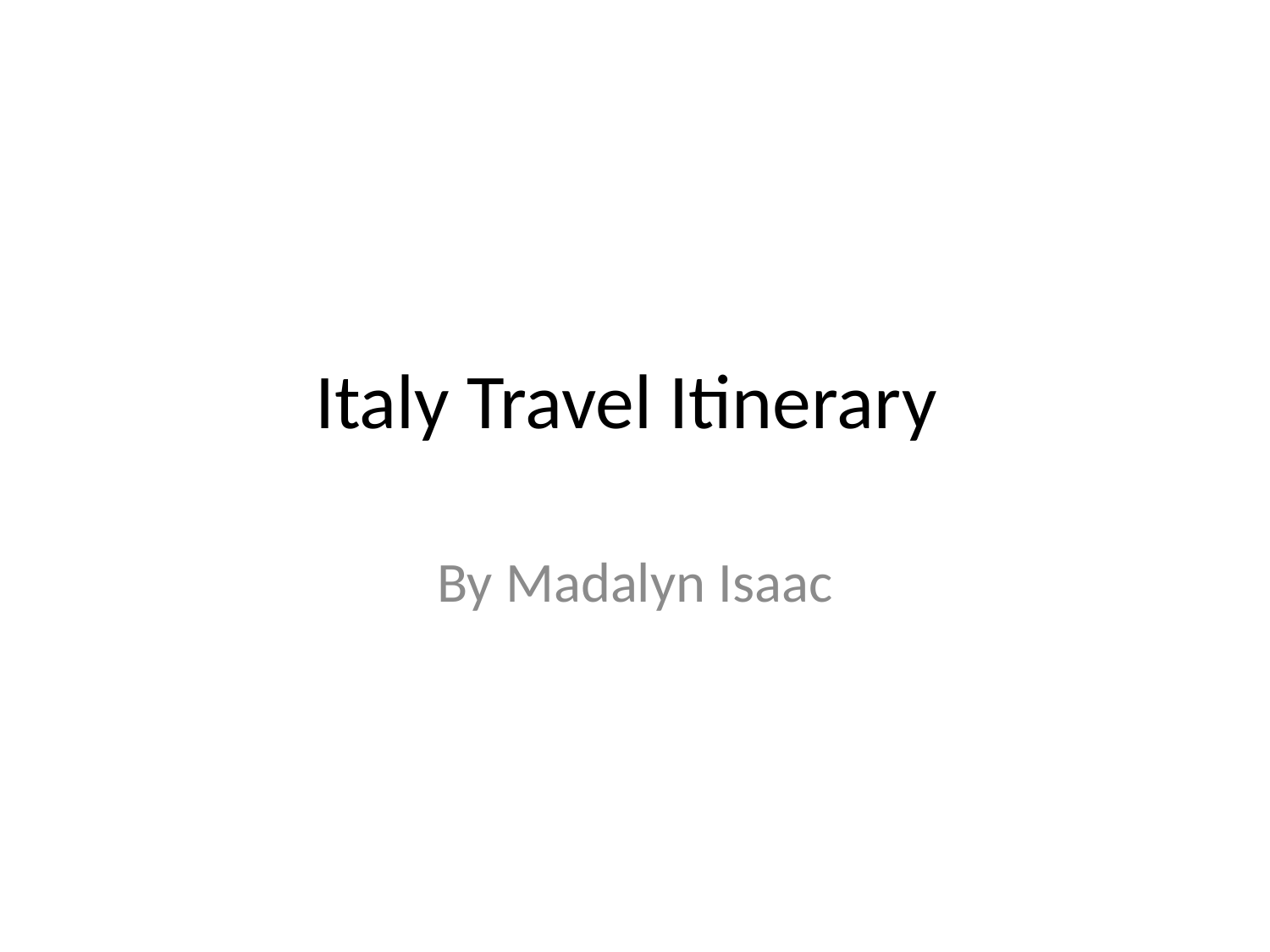

# Italy Travel Itinerary
By Madalyn Isaac